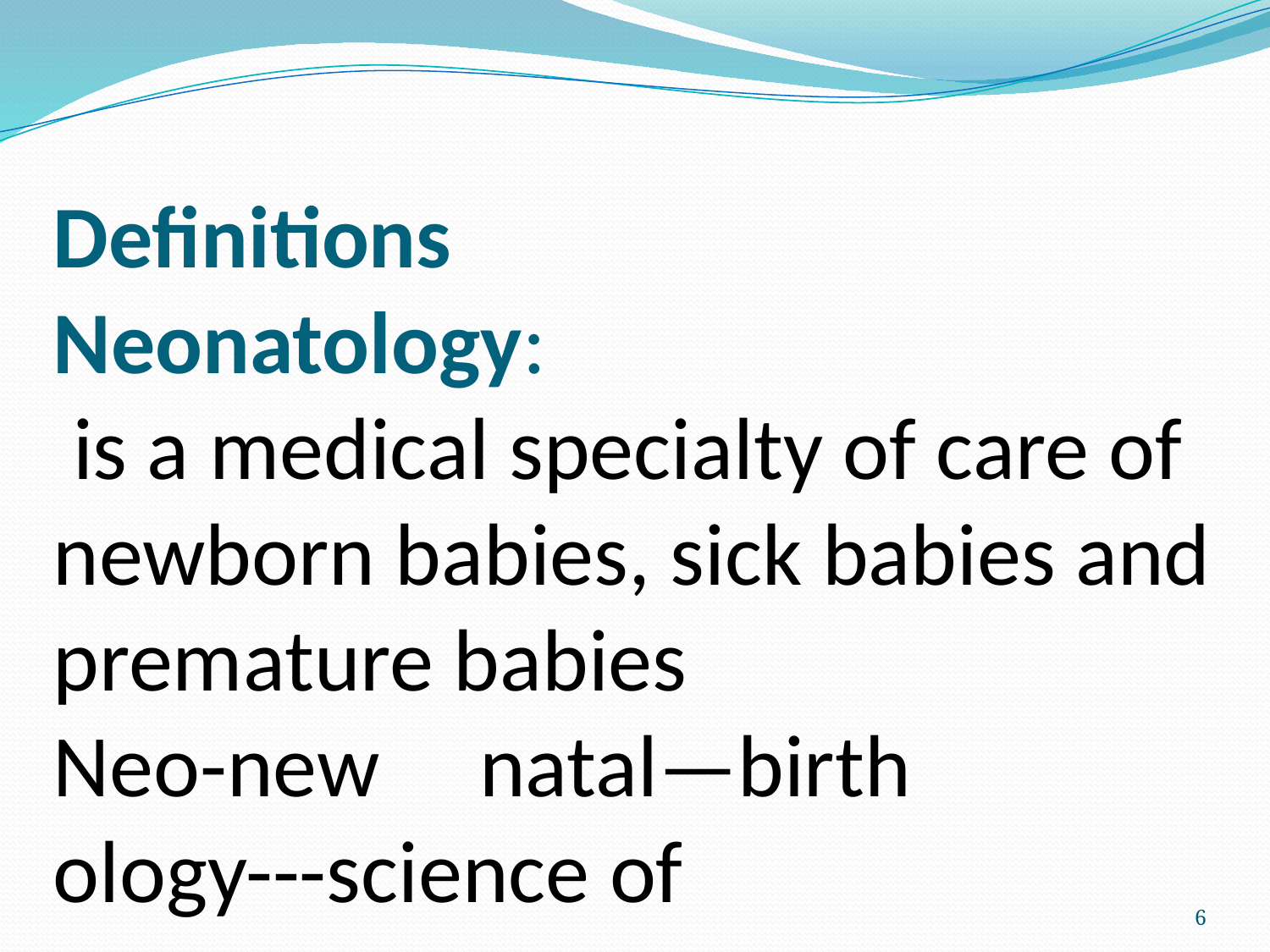

# Definitions Neonatology: is a medical specialty of care of newborn babies, sick babies and premature babies Neo-new     natal—birth ology---science of
6